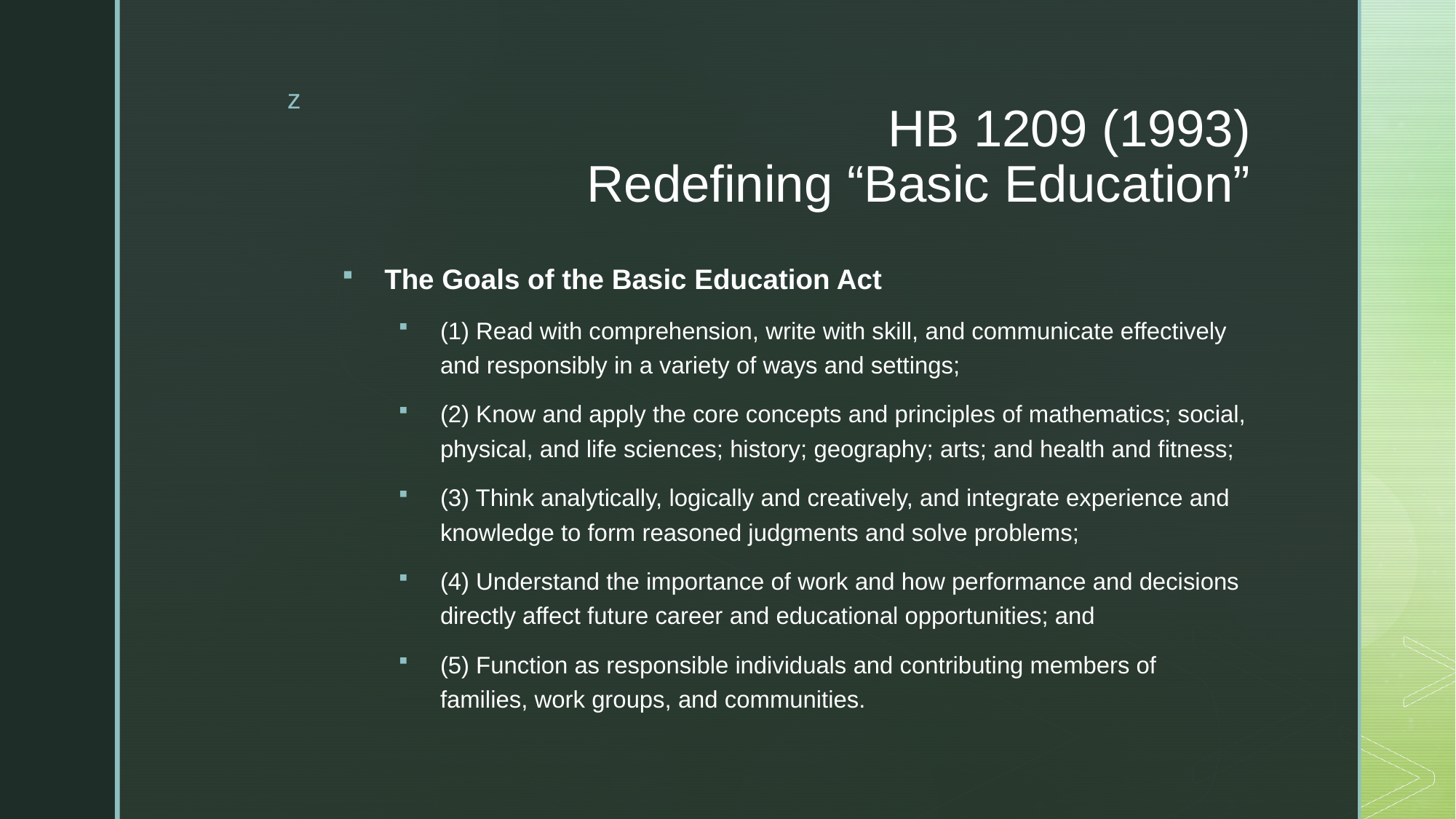

# HB 1209 (1993) Redefining “Basic Education”
The Goals of the Basic Education Act
(1) Read with comprehension, write with skill, and communicate effectively and responsibly in a variety of ways and settings;
(2) Know and apply the core concepts and principles of mathematics; social, physical, and life sciences; history; geography; arts; and health and fitness;
(3) Think analytically, logically and creatively, and integrate experience and knowledge to form reasoned judgments and solve problems;
(4) Understand the importance of work and how performance and decisions directly affect future career and educational opportunities; and
(5) Function as responsible individuals and contributing members of families, work groups, and communities.